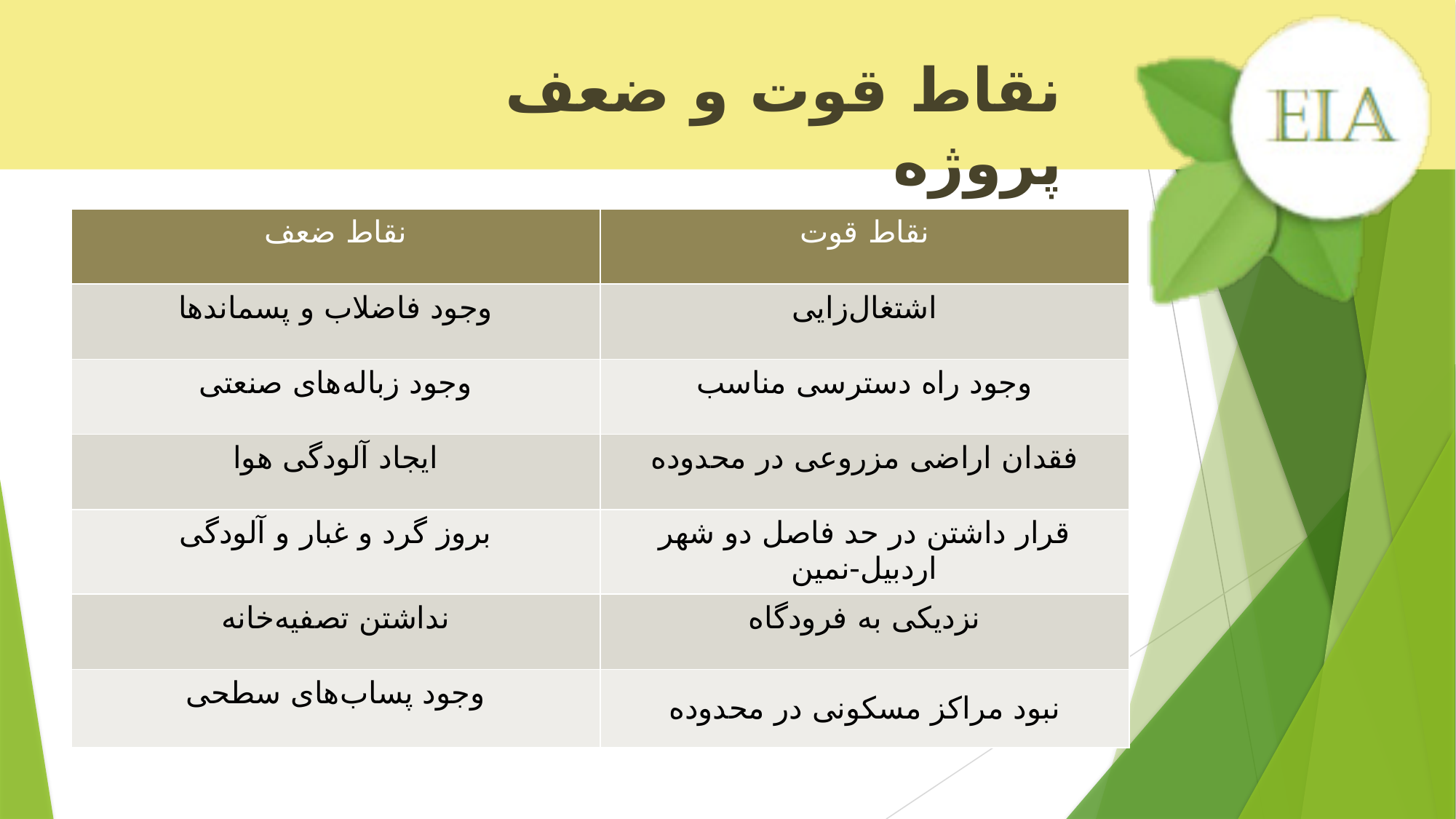

نقاط قوت و ضعف پروژه
| نقاط ضعف | نقاط قوت |
| --- | --- |
| وجود فاضلاب و پسماندها | اشتغال‌زایی |
| وجود زباله‌های صنعتی | وجود راه دسترسی مناسب |
| ایجاد آلودگی هوا | فقدان اراضی مزروعی در محدوده |
| بروز گرد و غبار و آلودگی | قرار داشتن در حد فاصل دو شهر اردبیل-نمین |
| نداشتن تصفیه‌خانه | نزدیکی به فرودگاه |
| وجود پساب‌های سطحی | نبود مراکز مسکونی در محدوده |